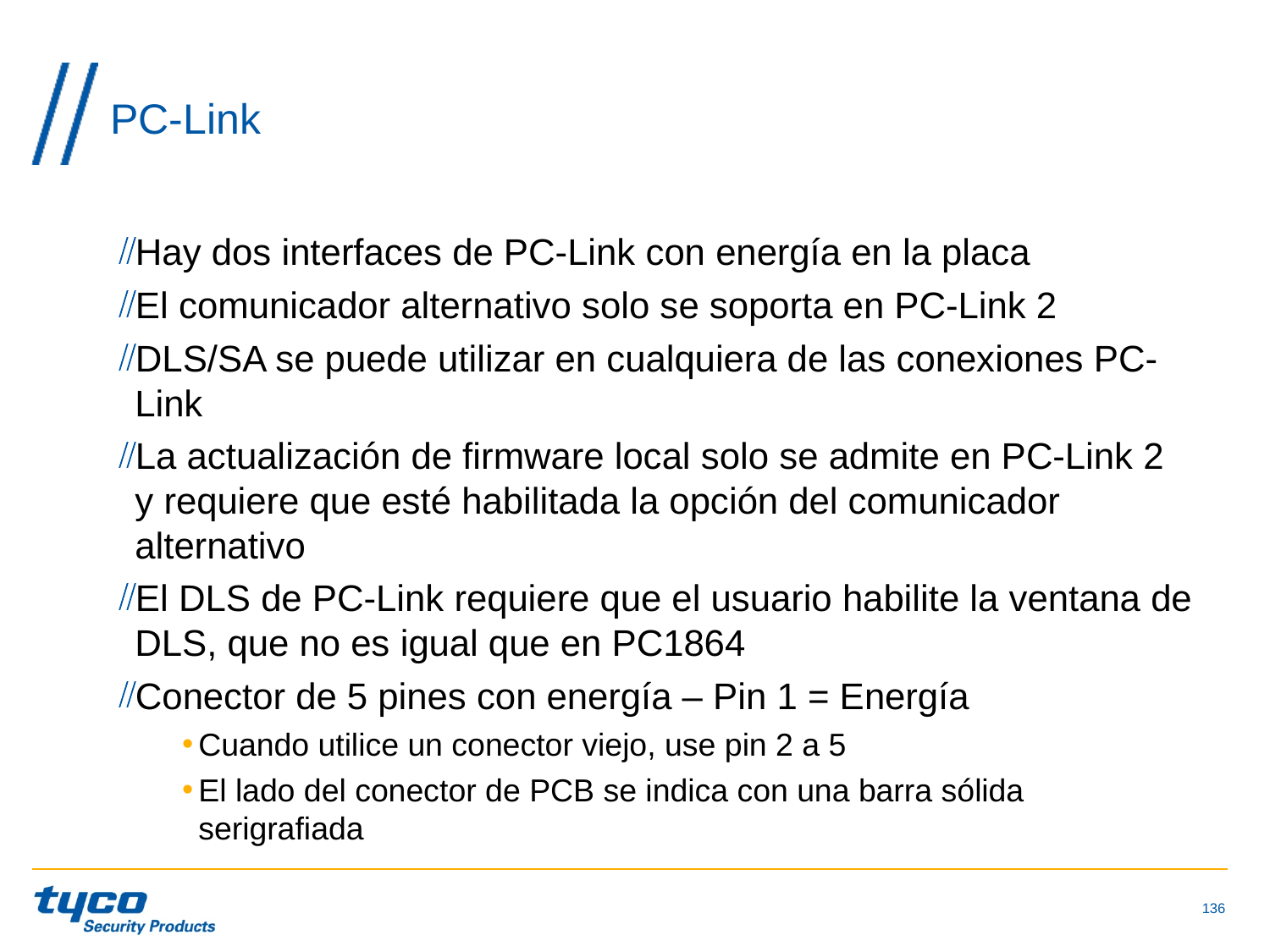

# PC-Link
Hay dos interfaces de PC-Link con energía en la placa
El comunicador alternativo solo se soporta en PC-Link 2
DLS/SA se puede utilizar en cualquiera de las conexiones PC-Link
La actualización de firmware local solo se admite en PC-Link 2 y requiere que esté habilitada la opción del comunicador alternativo
El DLS de PC-Link requiere que el usuario habilite la ventana de DLS, que no es igual que en PC1864
Conector de 5 pines con energía – Pin 1 = Energía
Cuando utilice un conector viejo, use pin 2 a 5
El lado del conector de PCB se indica con una barra sólida serigrafiada
136